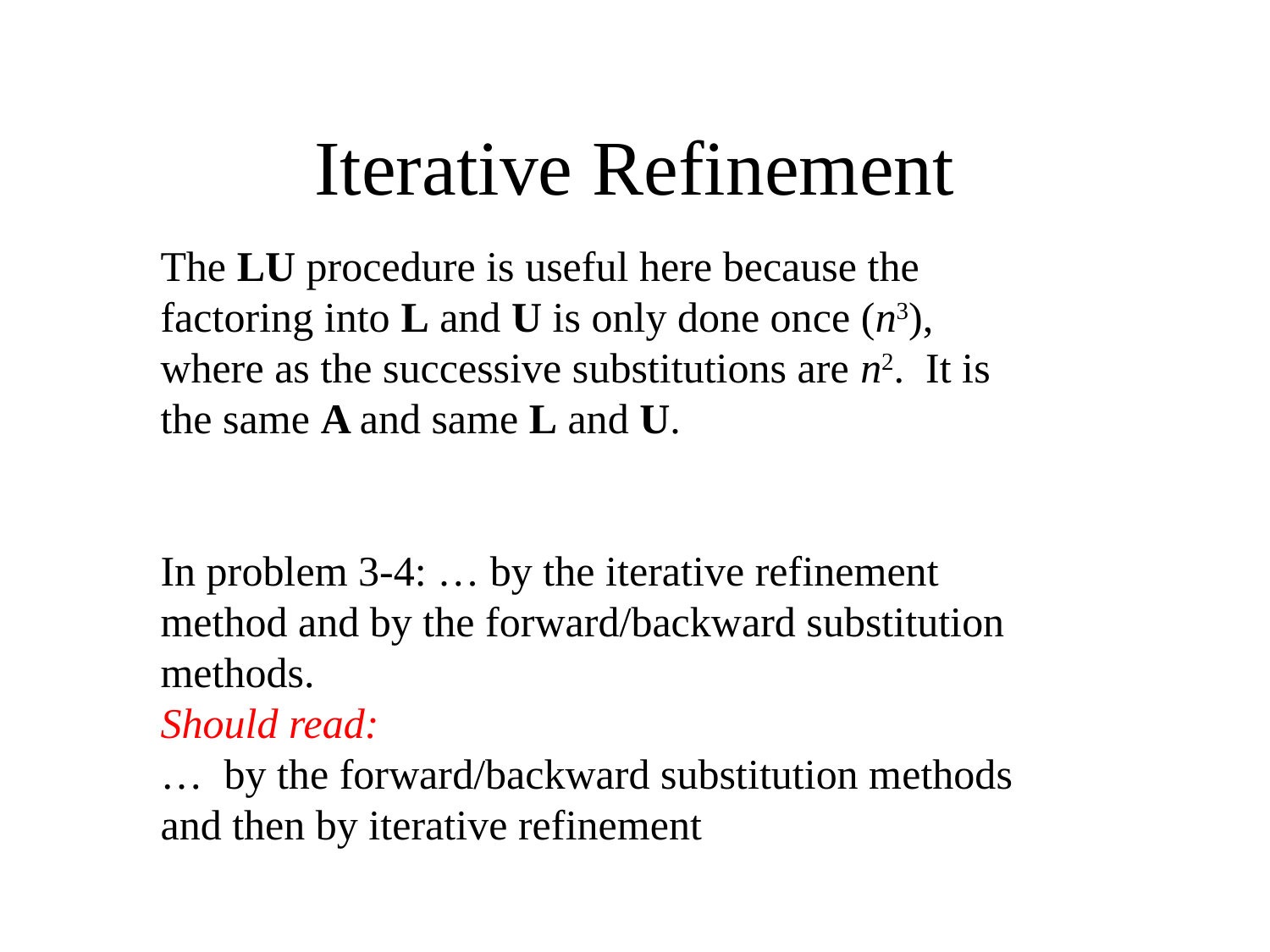

# Iterative Refinement
The LU procedure is useful here because the factoring into L and U is only done once (n3), where as the successive substitutions are n2.  It is the same A and same L and U.

In problem 3-4: … by the iterative refinement method and by the forward/backward substitution methods.
Should read:
…  by the forward/backward substitution methods and then by iterative refinement